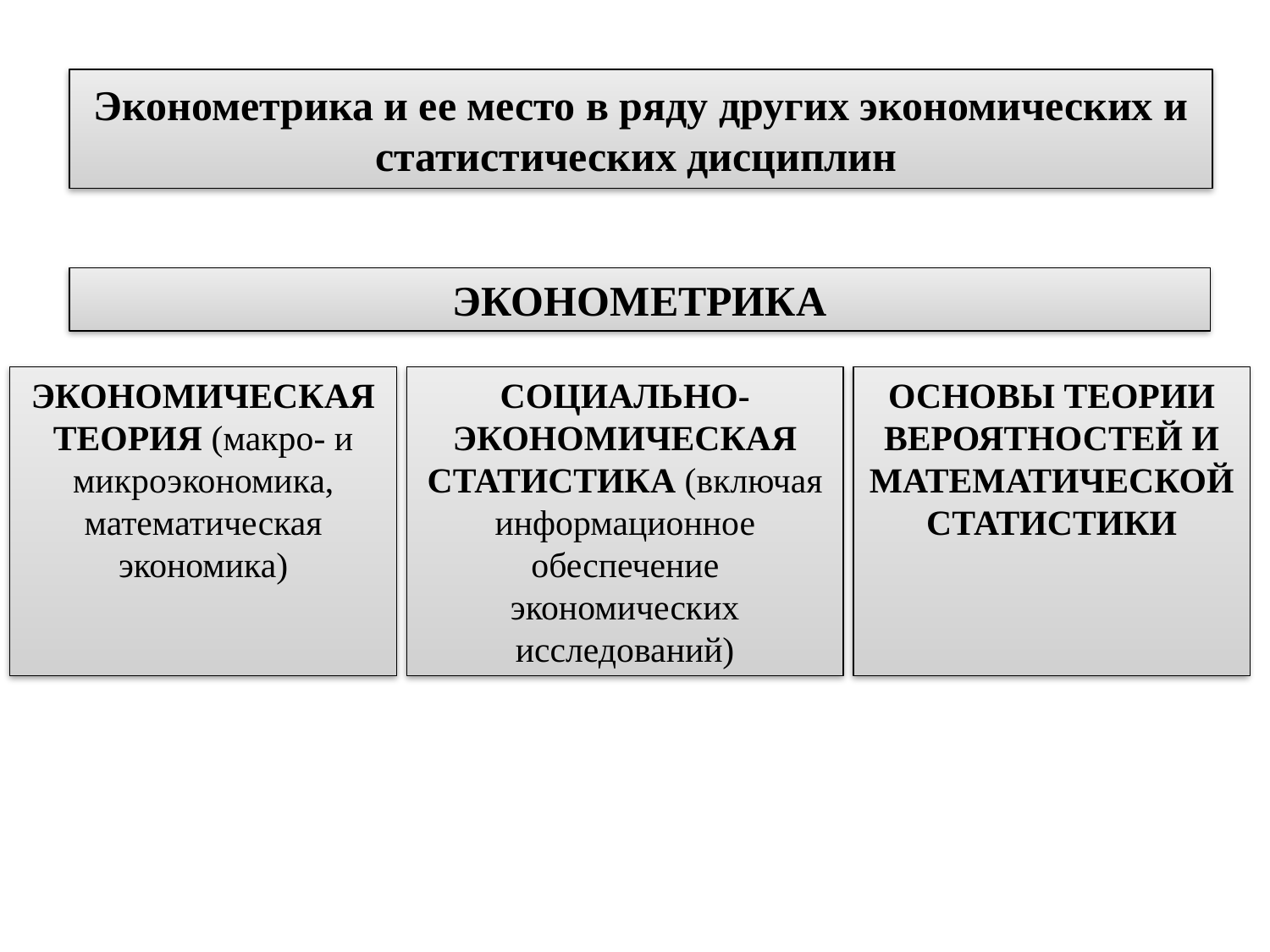

# Эконометрика и ее место в ряду других экономических и статистических дисциплин
ЭКОНОМЕТРИКА
ЭКОНОМИЧЕСКАЯ ТЕОРИЯ (макро- и микроэкономика, математическая экономика)

СОЦИАЛЬНО-ЭКОНОМИЧЕСКАЯ СТАТИСТИКА (включая информационное обеспечение экономических исследований)
ОСНОВЫ ТЕОРИИ ВЕРОЯТНОСТЕЙ И МАТЕМАТИЧЕСКОЙ СТАТИСТИКИ